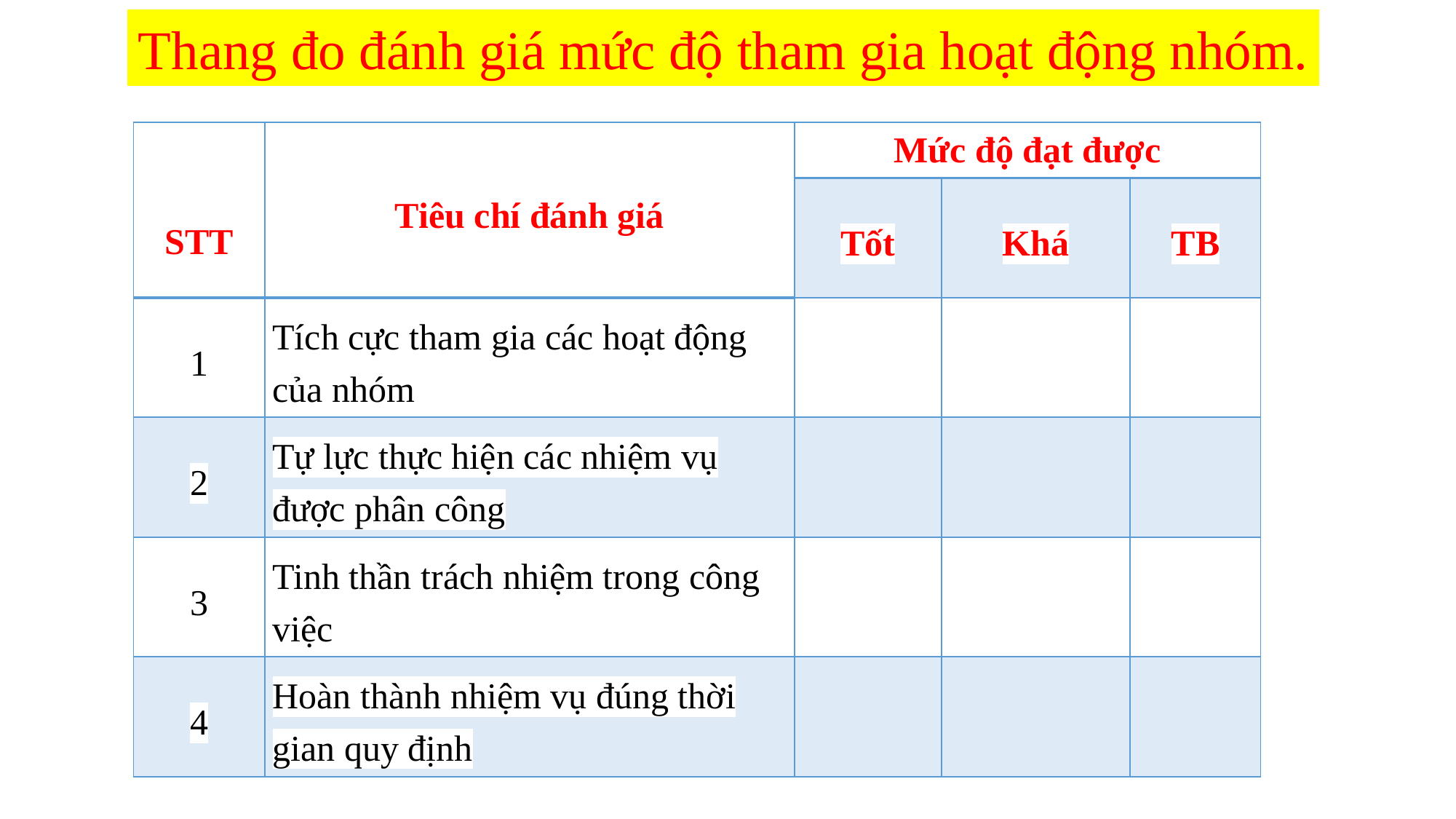

Thang đo đánh giá mức độ tham gia hoạt động nhóm.
| STT | Tiêu chí đánh giá | Mức độ đạt được |  |  |
| --- | --- | --- | --- | --- |
|  |  | Tốt | Khá | TB |
| 1 | Tích cực tham gia các hoạt động của nhóm |  |  |  |
| 2 | Tự lực thực hiện các nhiệm vụ được phân công |  |  |  |
| 3 | Tinh thần trách nhiệm trong công việc |  |  |  |
| 4 | Hoàn thành nhiệm vụ đúng thời gian quy định |  |  |  |